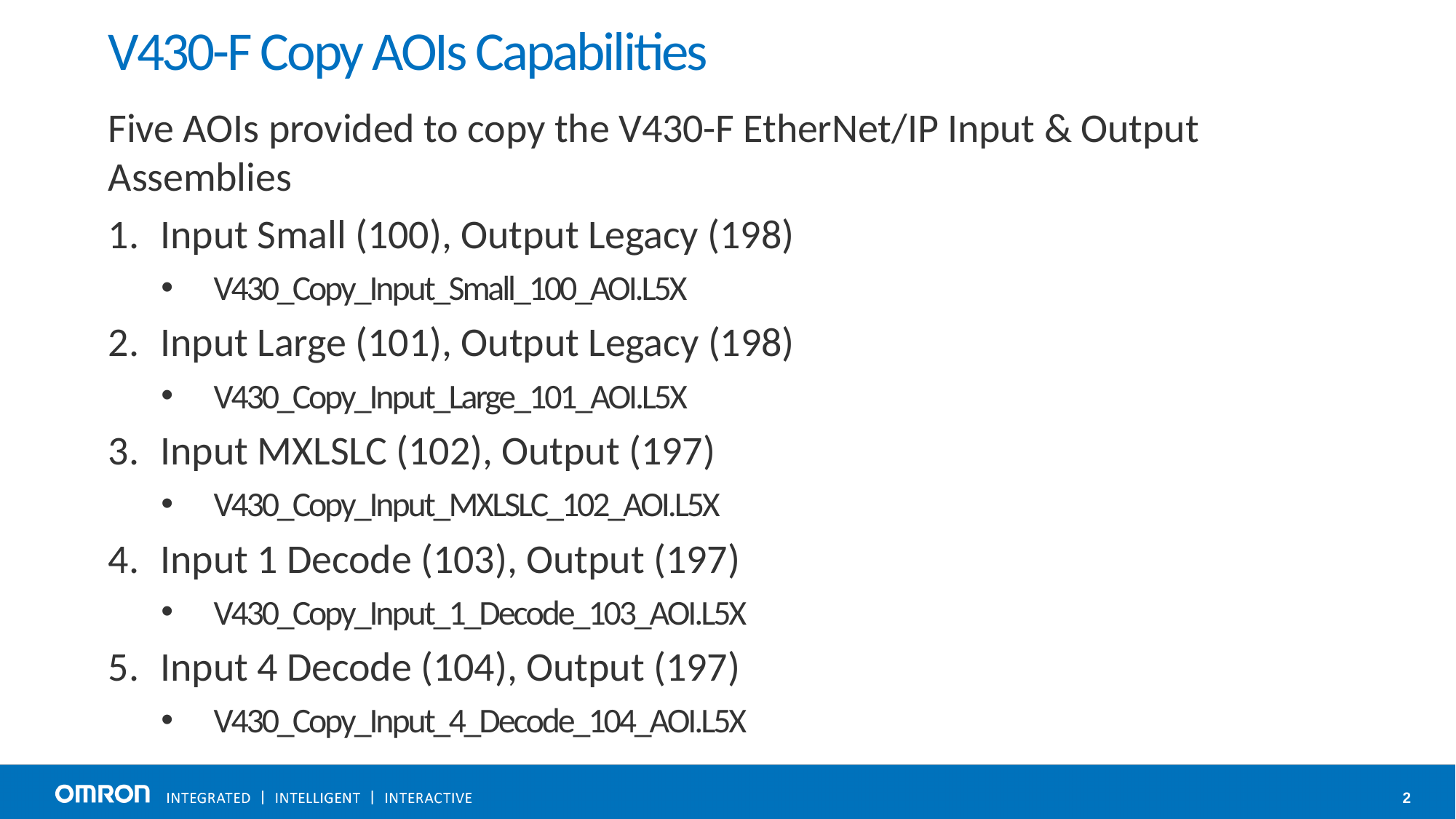

# V430-F Copy AOIs Capabilities
Five AOIs provided to copy the V430-F EtherNet/IP Input & Output Assemblies
Input Small (100), Output Legacy (198)
V430_Copy_Input_Small_100_AOI.L5X
Input Large (101), Output Legacy (198)
V430_Copy_Input_Large_101_AOI.L5X
Input MXLSLC (102), Output (197)
V430_Copy_Input_MXLSLC_102_AOI.L5X
Input 1 Decode (103), Output (197)
V430_Copy_Input_1_Decode_103_AOI.L5X
Input 4 Decode (104), Output (197)
V430_Copy_Input_4_Decode_104_AOI.L5X

2